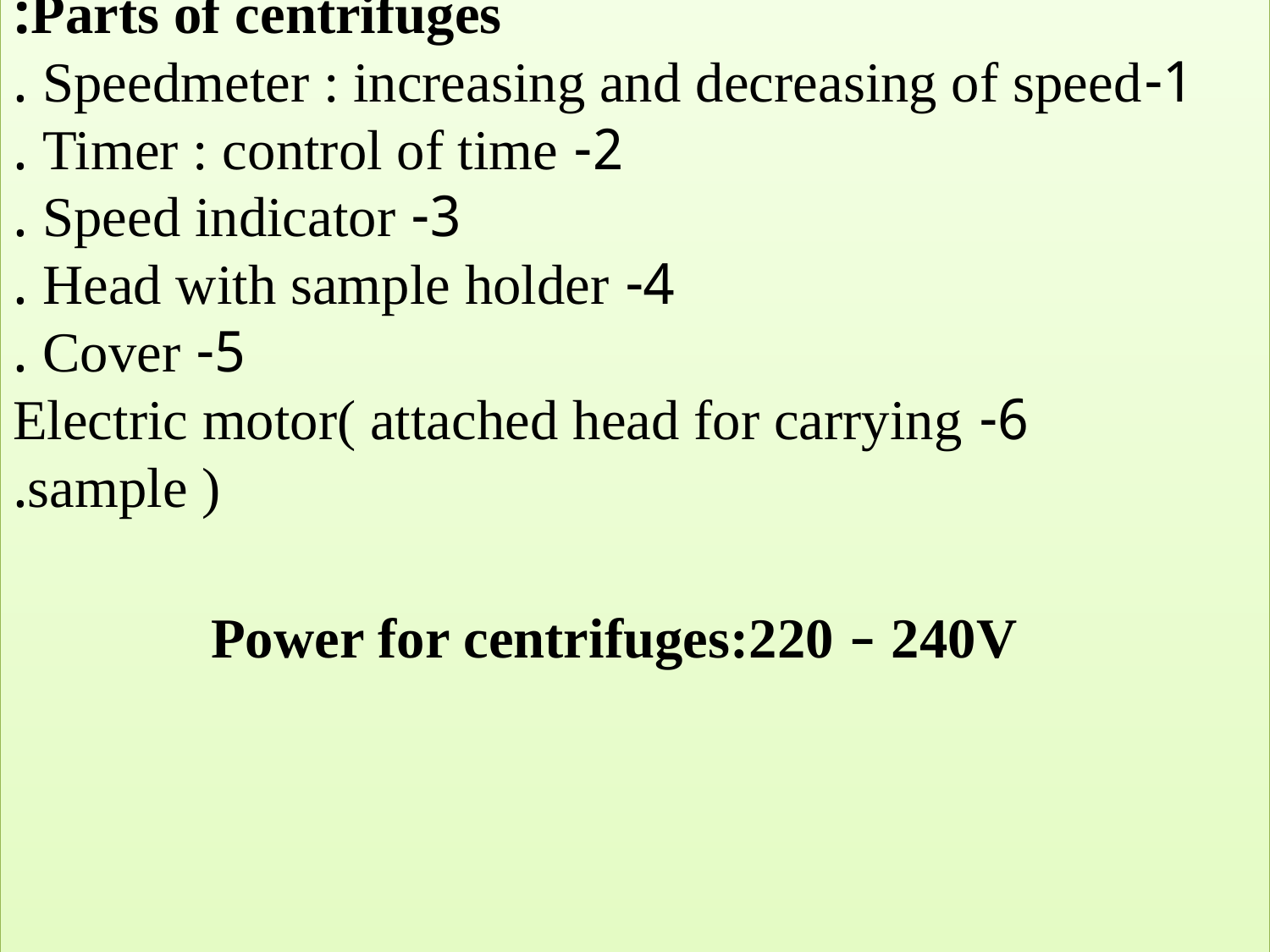

Parts of centrifuges:
1-Speedmeter : increasing and decreasing of speed .
2- Timer : control of time .
3- Speed indicator .
4- Head with sample holder .
5- Cover .
6- Electric motor( attached head for carrying sample ).

Power for centrifuges:220 – 240V